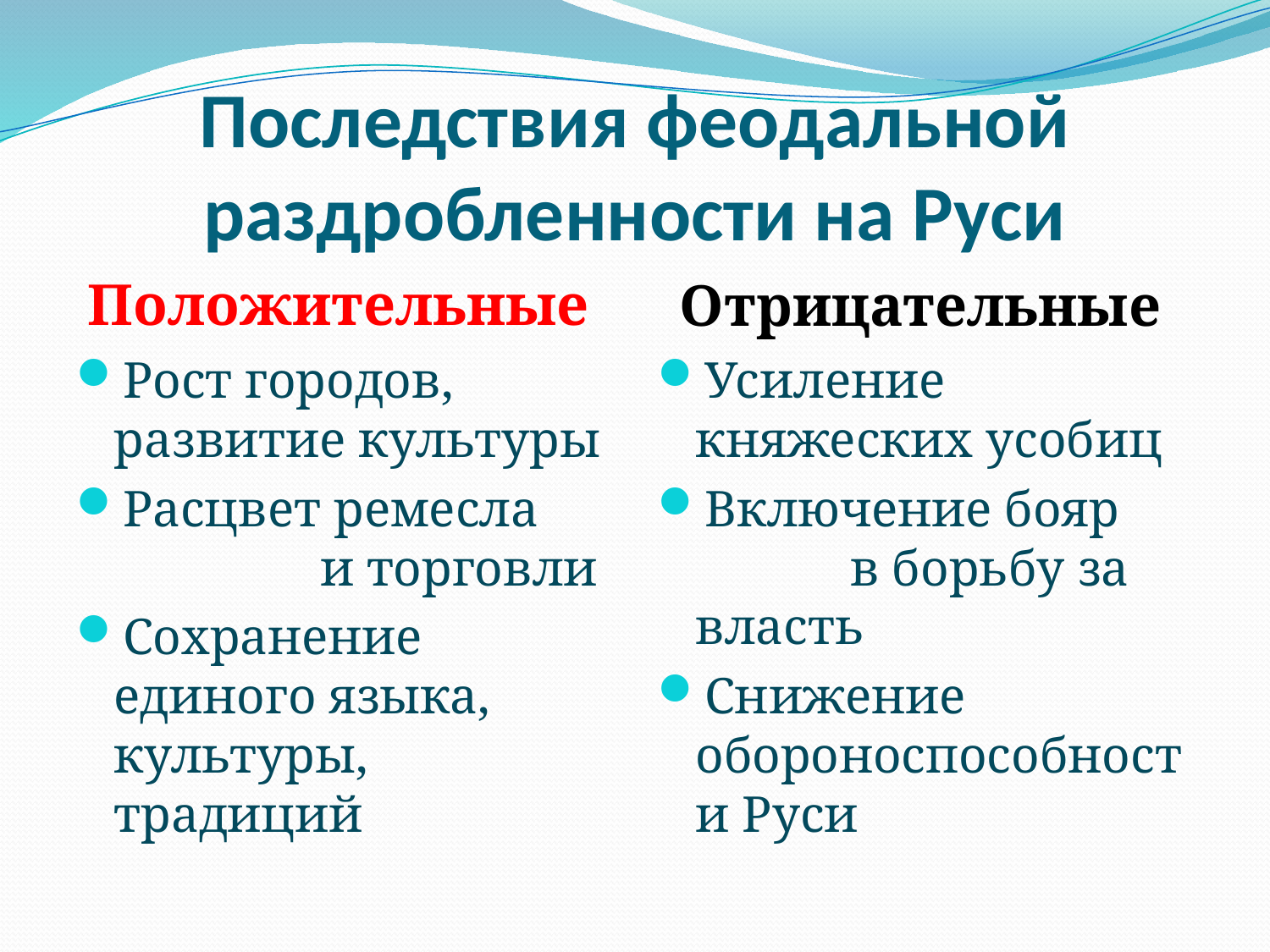

# Последствия феодальной раздробленности на Руси
Положительные
Отрицательные
Рост городов, развитие культуры
Расцвет ремесла                      и торговли
Сохранение единого языка, культуры, традиций
Усиление княжеских усобиц
Включение бояр                  в борьбу за власть
Снижение обороноспособности Руси